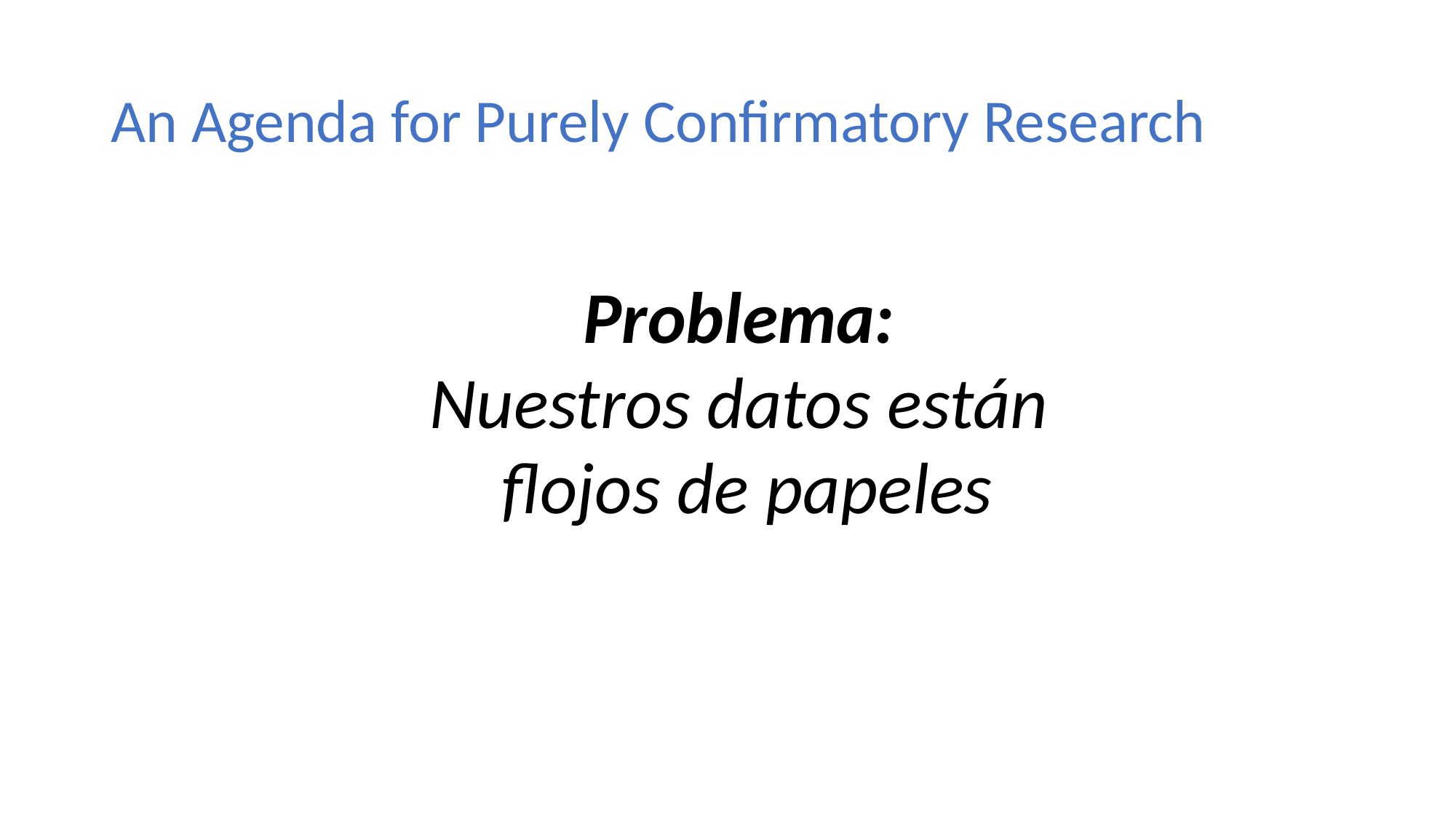

# An Agenda for Purely Confirmatory Research
Problema:
Nuestros datos están
flojos de papeles